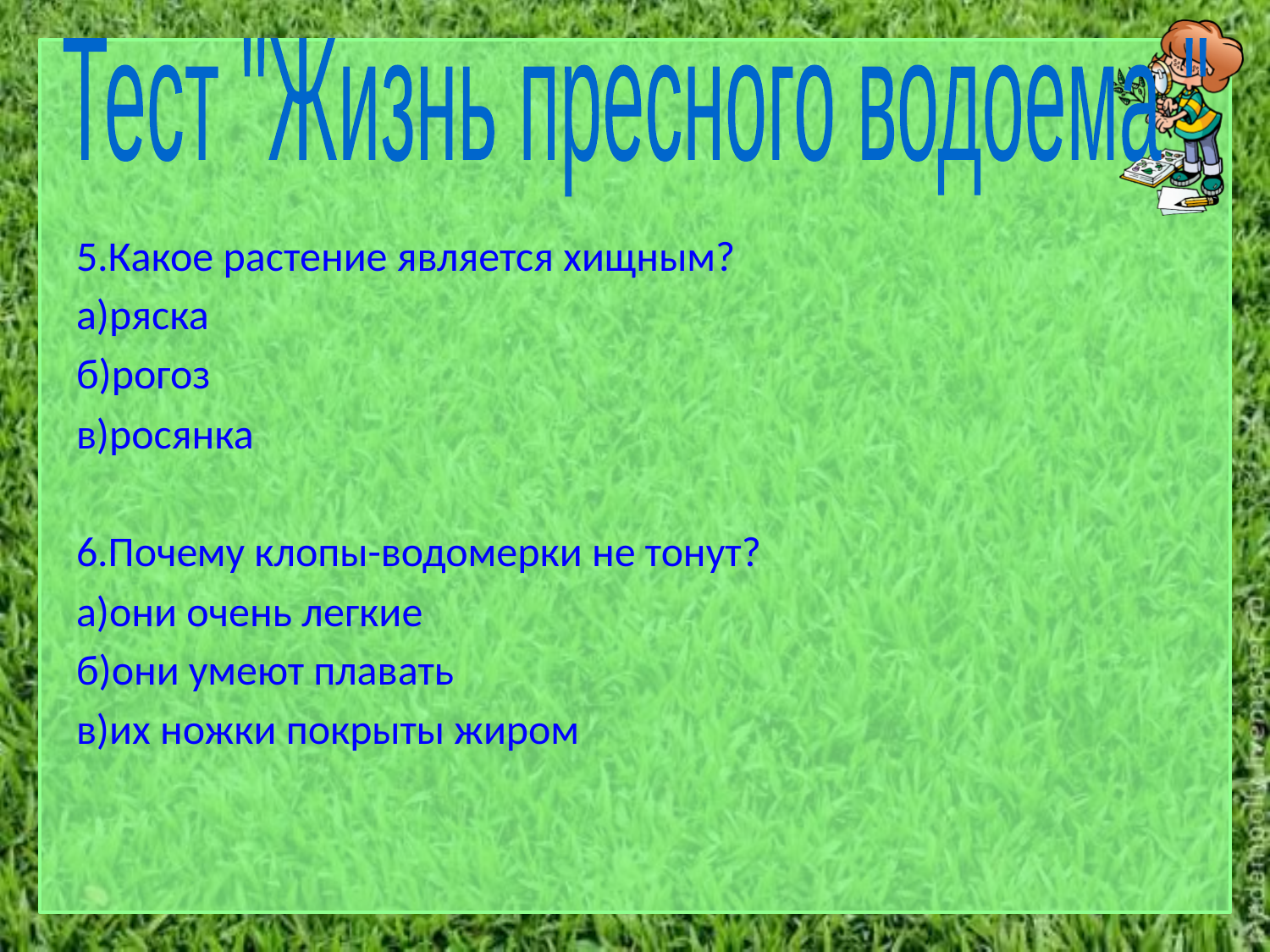

Тест "Жизнь пресного водоема "
5.Какое растение является хищным?
а)ряска
б)рогоз
в)росянка

6.Почему клопы-водомерки не тонут?
а)они очень легкие
б)они умеют плавать
в)их ножки покрыты жиром